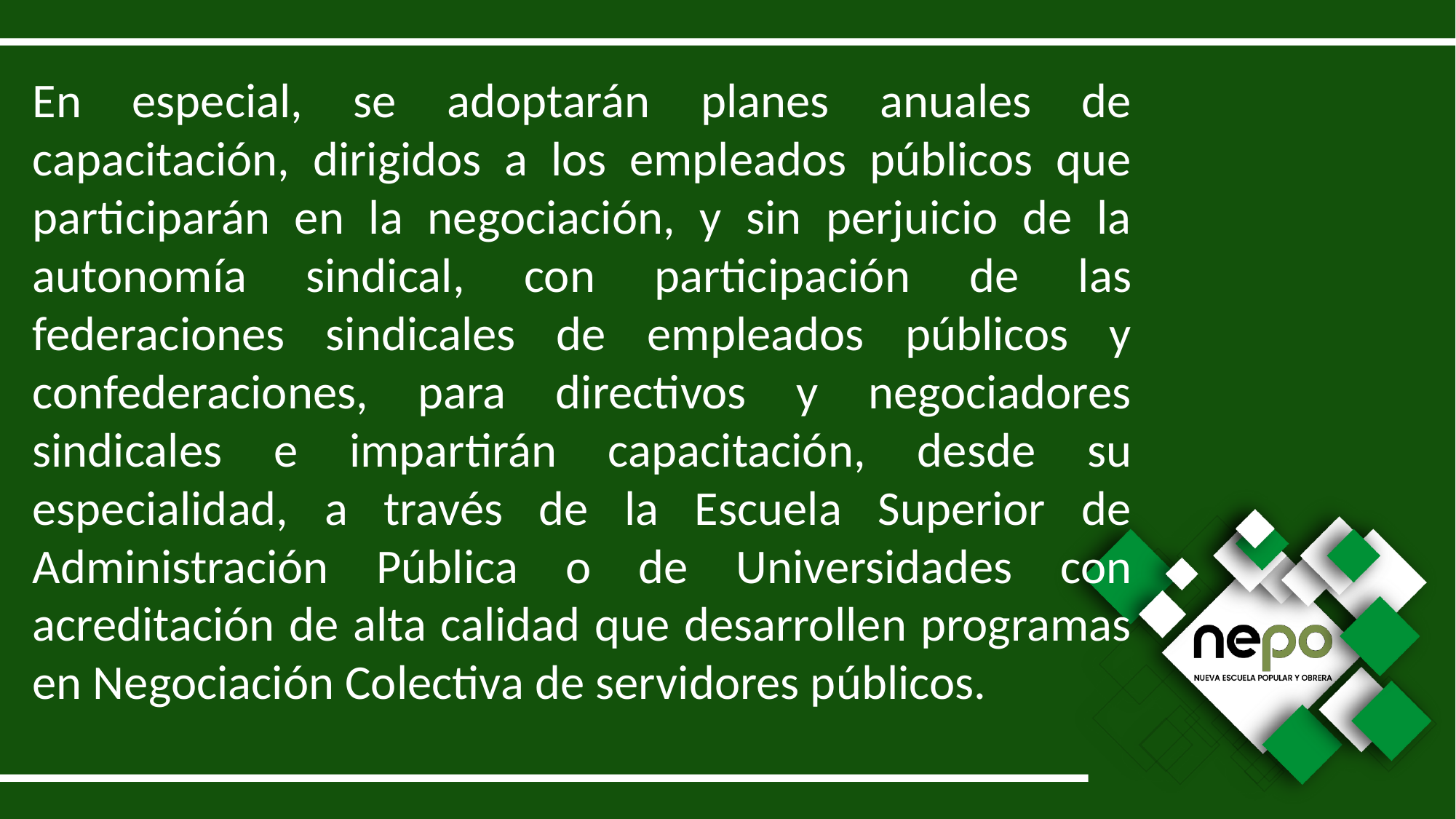

En especial, se adoptarán planes anuales de capacitación, dirigidos a los empleados públicos que participarán en la negociación, y sin perjuicio de la autonomía sindical, con participación de las federaciones sindicales de empleados públicos y confederaciones, para directivos y negociadores sindicales e impartirán capacitación, desde su especialidad, a través de la Escuela Superior de Administración Pública o de Universidades con acreditación de alta calidad que desarrollen programas en Negociación Colectiva de servidores públicos.